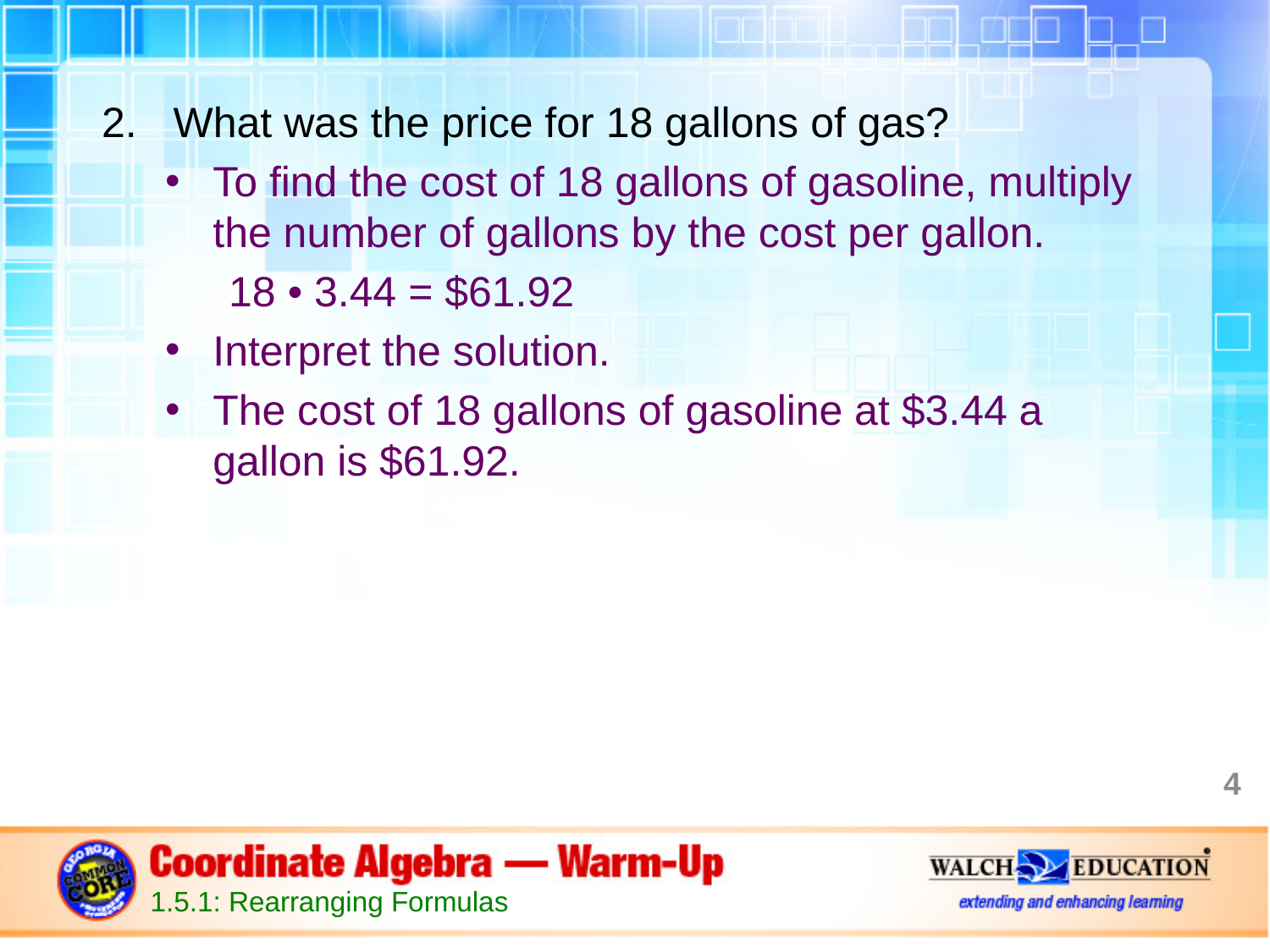

What was the price for 18 gallons of gas?
To find the cost of 18 gallons of gasoline, multiply the number of gallons by the cost per gallon.
18 • 3.44 = $61.92
Interpret the solution.
The cost of 18 gallons of gasoline at $3.44 a gallon is $61.92.
4
1.5.1: Rearranging Formulas